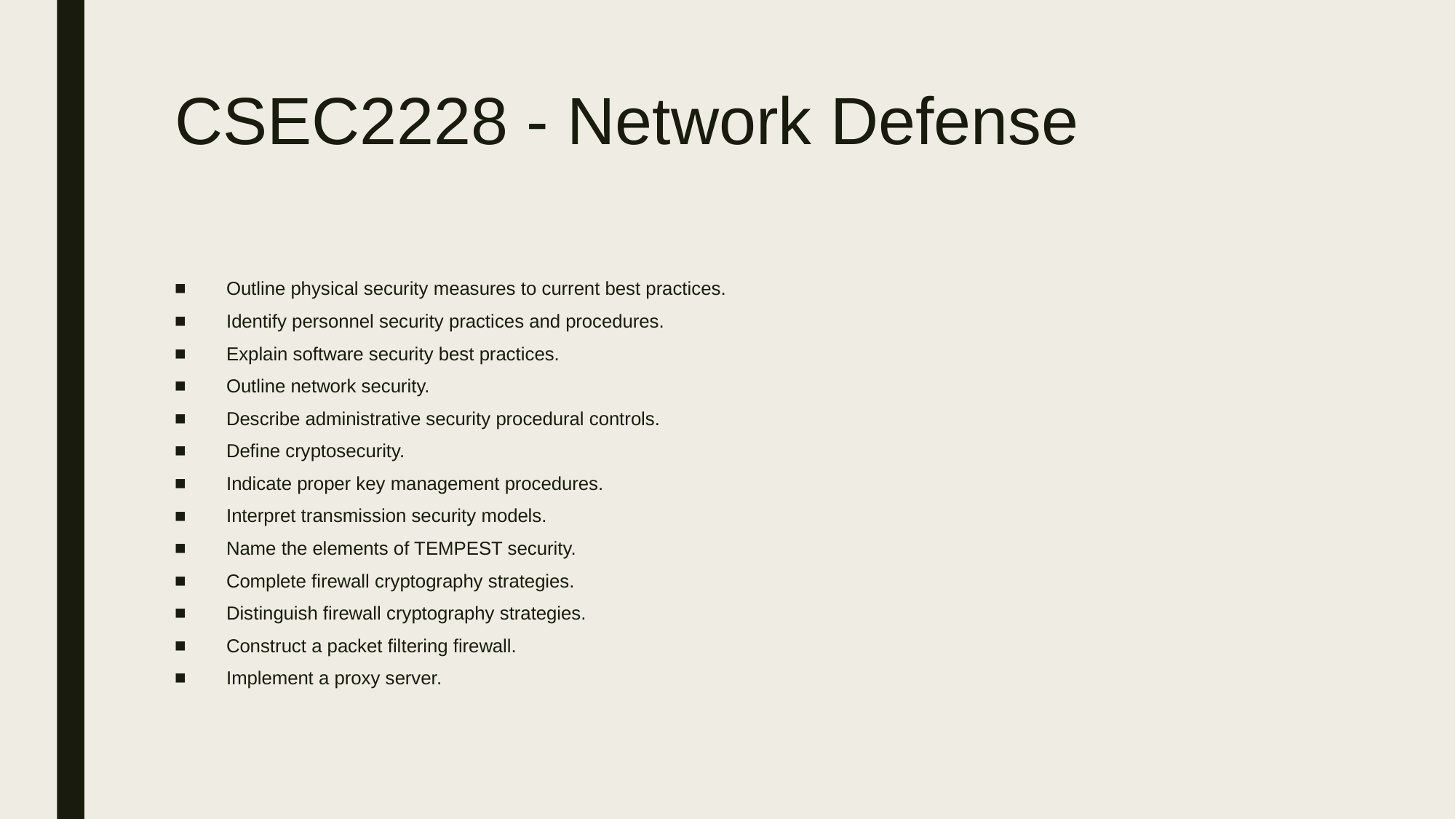

# CSEC2228 - Network Defense
Outline physical security measures to current best practices.
Identify personnel security practices and procedures.
Explain software security best practices.
Outline network security.
Describe administrative security procedural controls.
Define cryptosecurity.
Indicate proper key management procedures.
Interpret transmission security models.
Name the elements of TEMPEST security.
Complete firewall cryptography strategies.
Distinguish firewall cryptography strategies.
Construct a packet filtering firewall.
Implement a proxy server.